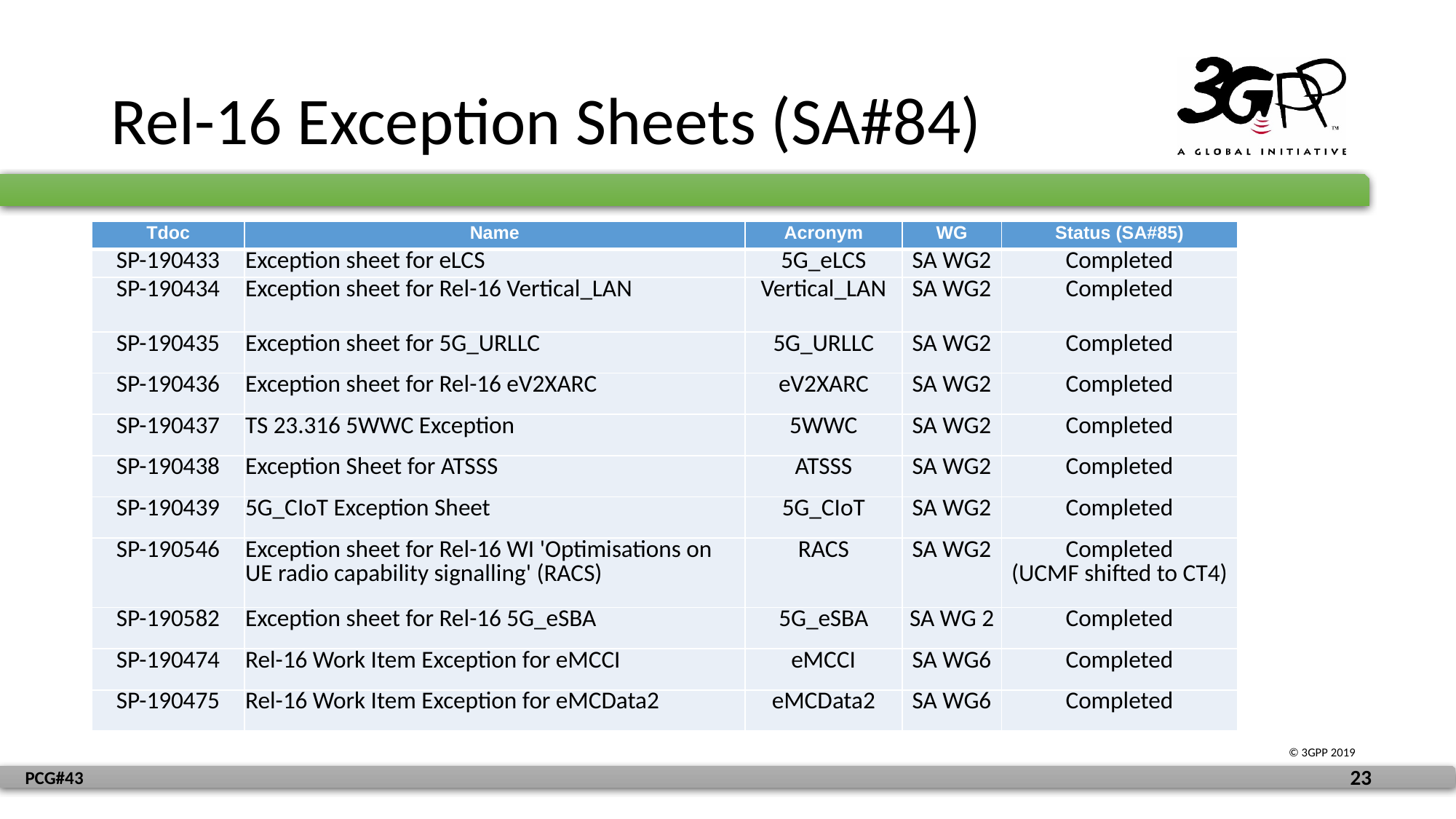

# Rel-16 Exception Sheets (SA#84)
| Tdoc | Name | Acronym | WG | Status (SA#85) |
| --- | --- | --- | --- | --- |
| SP-190433 | Exception sheet for eLCS | 5G\_eLCS | SA WG2 | Completed |
| SP-190434 | Exception sheet for Rel-16 Vertical\_LAN | Vertical\_LAN | SA WG2 | Completed |
| SP-190435 | Exception sheet for 5G\_URLLC | 5G\_URLLC | SA WG2 | Completed |
| SP-190436 | Exception sheet for Rel-16 eV2XARC | eV2XARC | SA WG2 | Completed |
| SP-190437 | TS 23.316 5WWC Exception | 5WWC | SA WG2 | Completed |
| SP-190438 | Exception Sheet for ATSSS | ATSSS | SA WG2 | Completed |
| SP-190439 | 5G\_CIoT Exception Sheet | 5G\_CIoT | SA WG2 | Completed |
| SP-190546 | Exception sheet for Rel-16 WI 'Optimisations on UE radio capability signalling' (RACS) | RACS | SA WG2 | Completed (UCMF shifted to CT4) |
| SP-190582 | Exception sheet for Rel-16 5G\_eSBA | 5G\_eSBA | SA WG 2 | Completed |
| SP-190474 | Rel-16 Work Item Exception for eMCCI | eMCCI | SA WG6 | Completed |
| SP-190475 | Rel-16 Work Item Exception for eMCData2 | eMCData2 | SA WG6 | Completed |